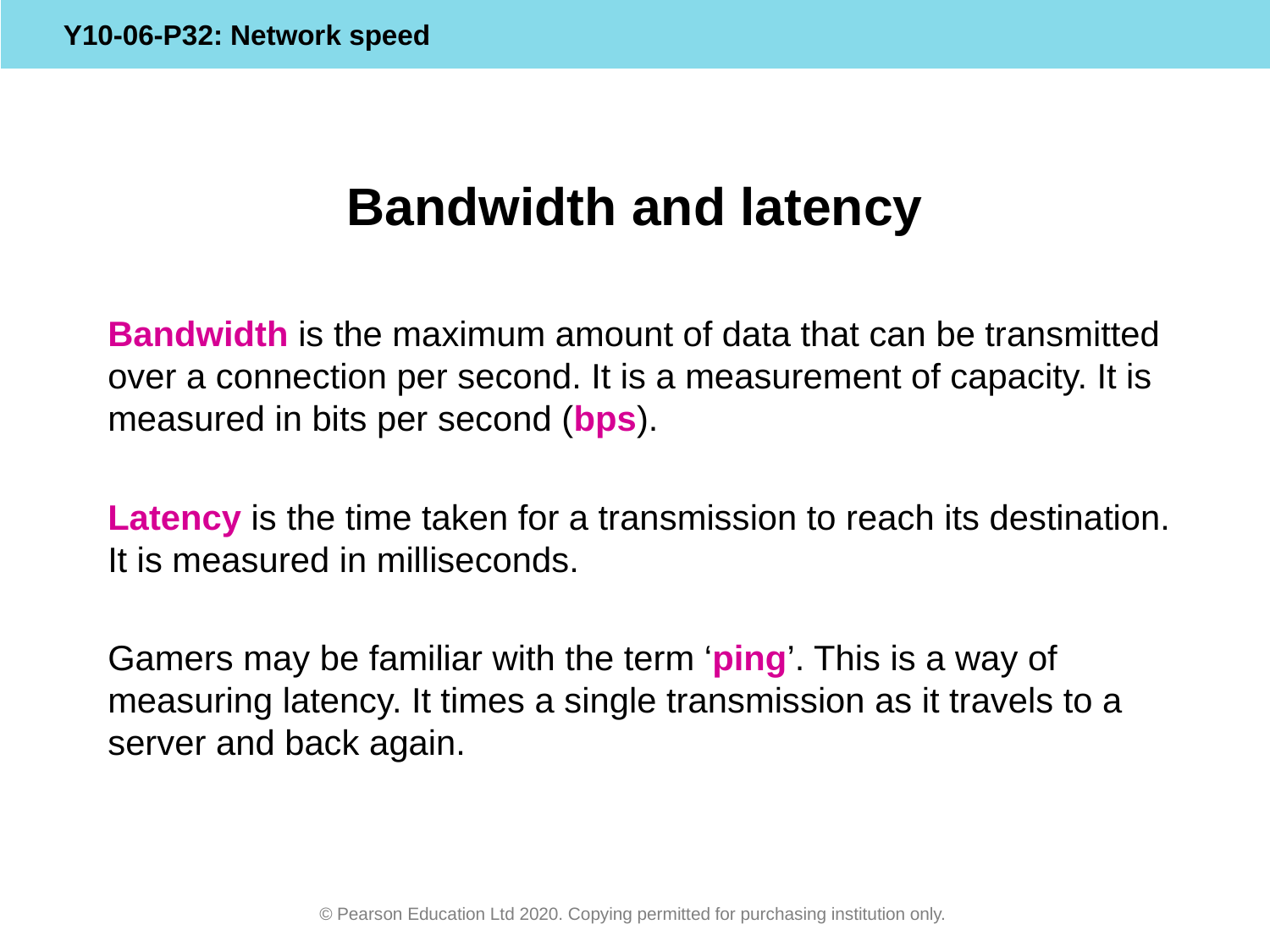

# Bandwidth and latency
Bandwidth is the maximum amount of data that can be transmitted over a connection per second. It is a measurement of capacity. It is measured in bits per second (bps).

Latency is the time taken for a transmission to reach its destination. It is measured in milliseconds.

Gamers may be familiar with the term ‘ping’. This is a way of measuring latency. It times a single transmission as it travels to a server and back again.
© Pearson Education Ltd 2020. Copying permitted for purchasing institution only.